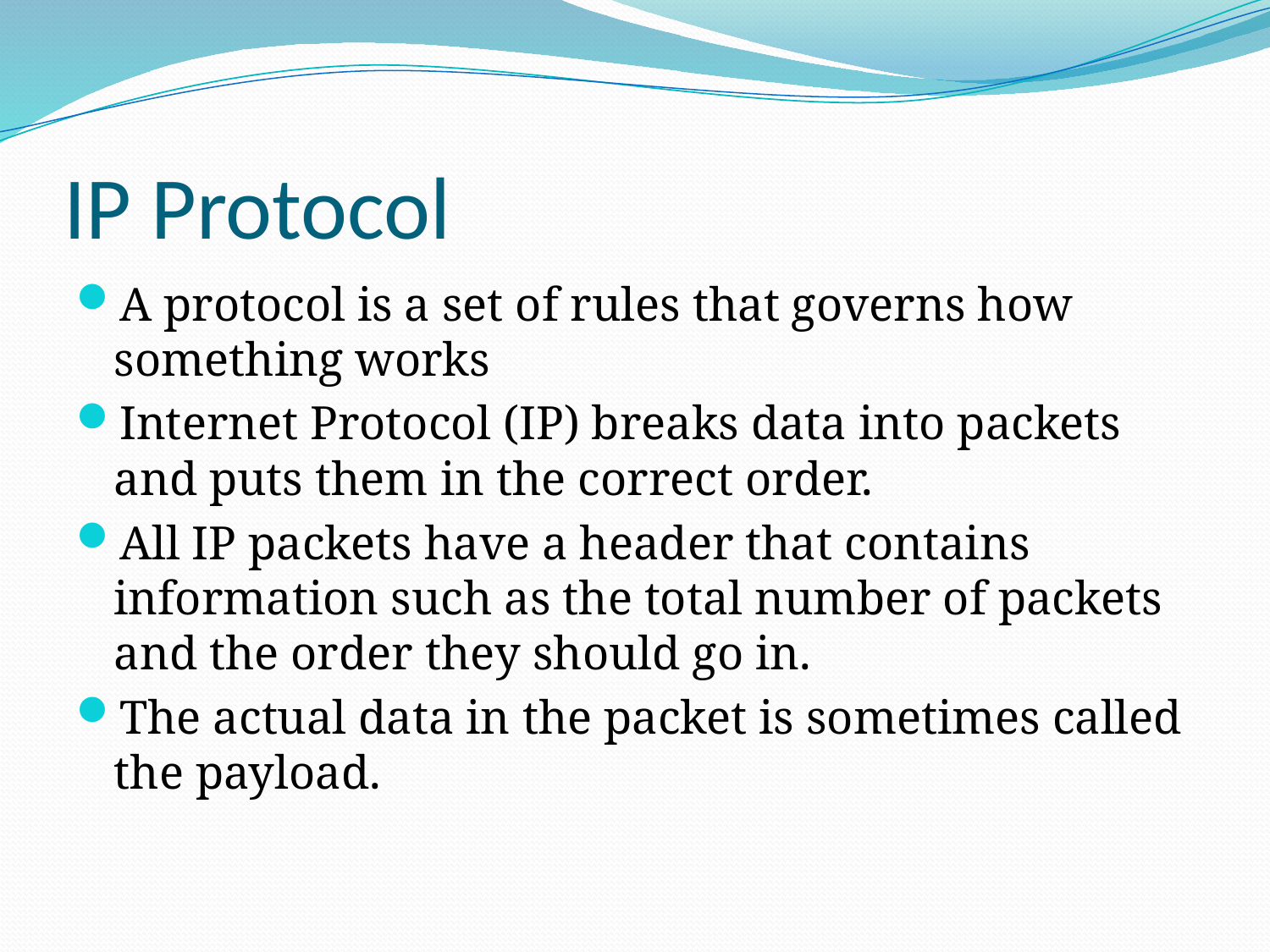

# IP Protocol
A protocol is a set of rules that governs how something works
Internet Protocol (IP) breaks data into packets and puts them in the correct order.
All IP packets have a header that contains information such as the total number of packets and the order they should go in.
The actual data in the packet is sometimes called the payload.